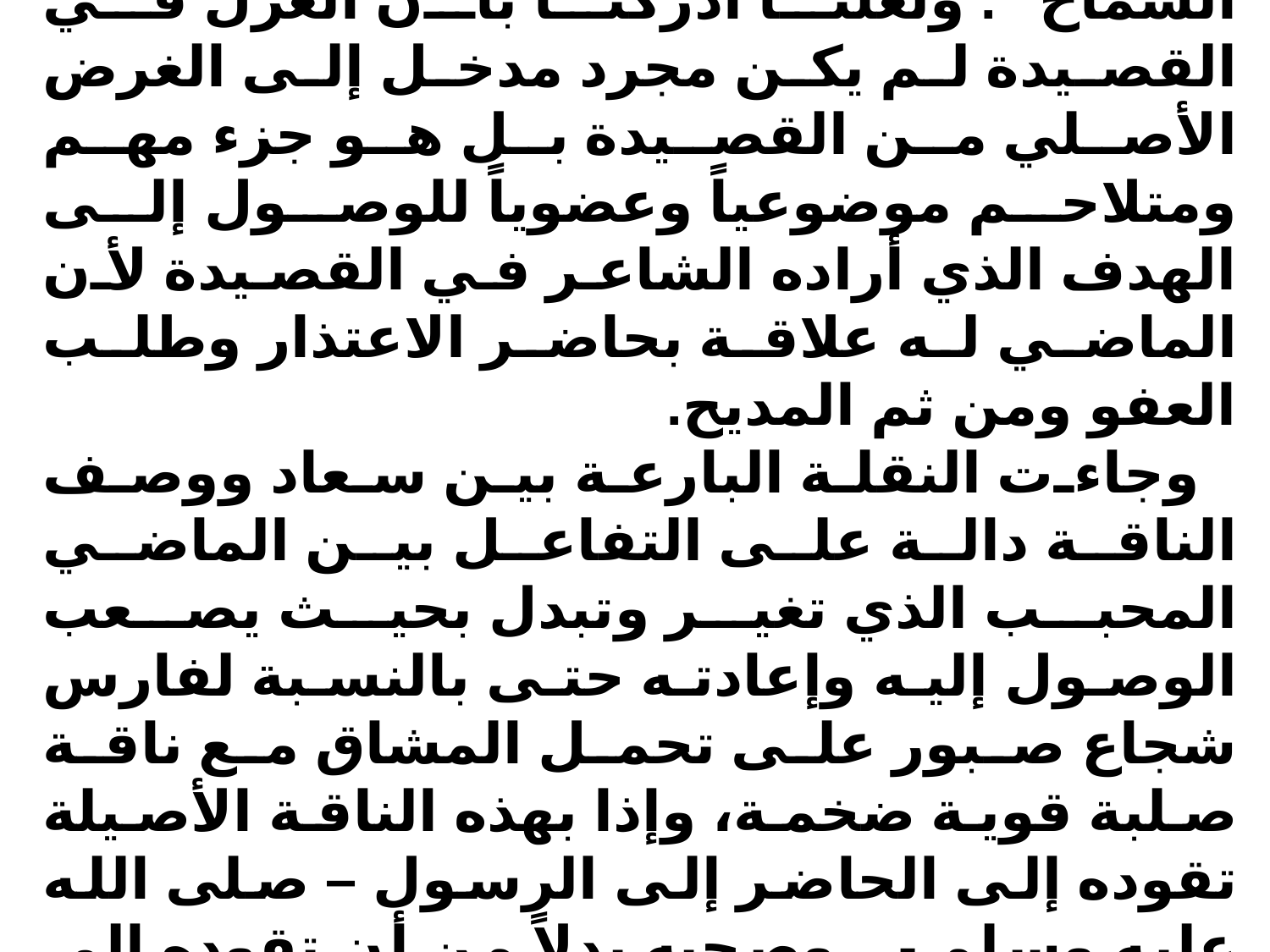

"إن كعباً كان يمتلك حساً نغمياً مرهفاً لا يكاد يدانيه فيه أحد من شعراء مرحلته إلاّ الشماخ" . ولعلنا أدركنا بأن الغزل في القصيدة لم يكن مجرد مدخل إلى الغرض الأصلي من القصيدة بل هو جزء مهم ومتلاحم موضوعياً وعضوياً للوصول إلى الهدف الذي أراده الشاعر في القصيدة لأن الماضي له علاقة بحاضر الاعتذار وطلب العفو ومن ثم المديح.
وجاءت النقلة البارعة بين سعاد ووصف الناقة دالة على التفاعل بين الماضي المحبب الذي تغير وتبدل بحيث يصعب الوصول إليه وإعادته حتى بالنسبة لفارس شجاع صبور على تحمل المشاق مع ناقة صلبة قوية ضخمة، وإذا بهذه الناقة الأصيلة تقوده إلى الحاضر إلى الرسول – صلى الله عليه وسلم -    وصحبه بدلاً من أن تقوده إلى سعاد (الماضي).